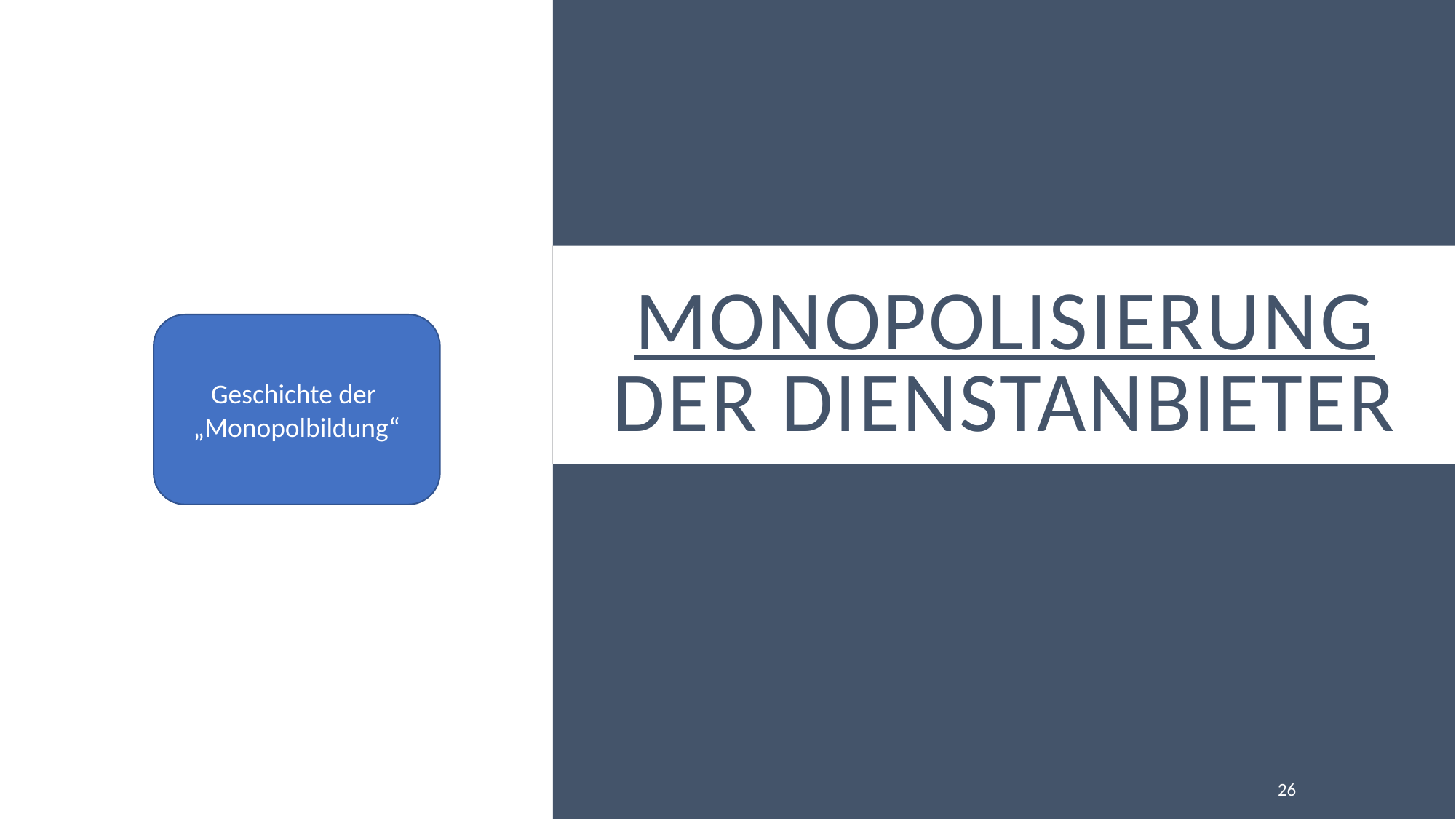

# Monopolisierung der Dienstanbieter
Geschichte der  „Monopolbildung“
26